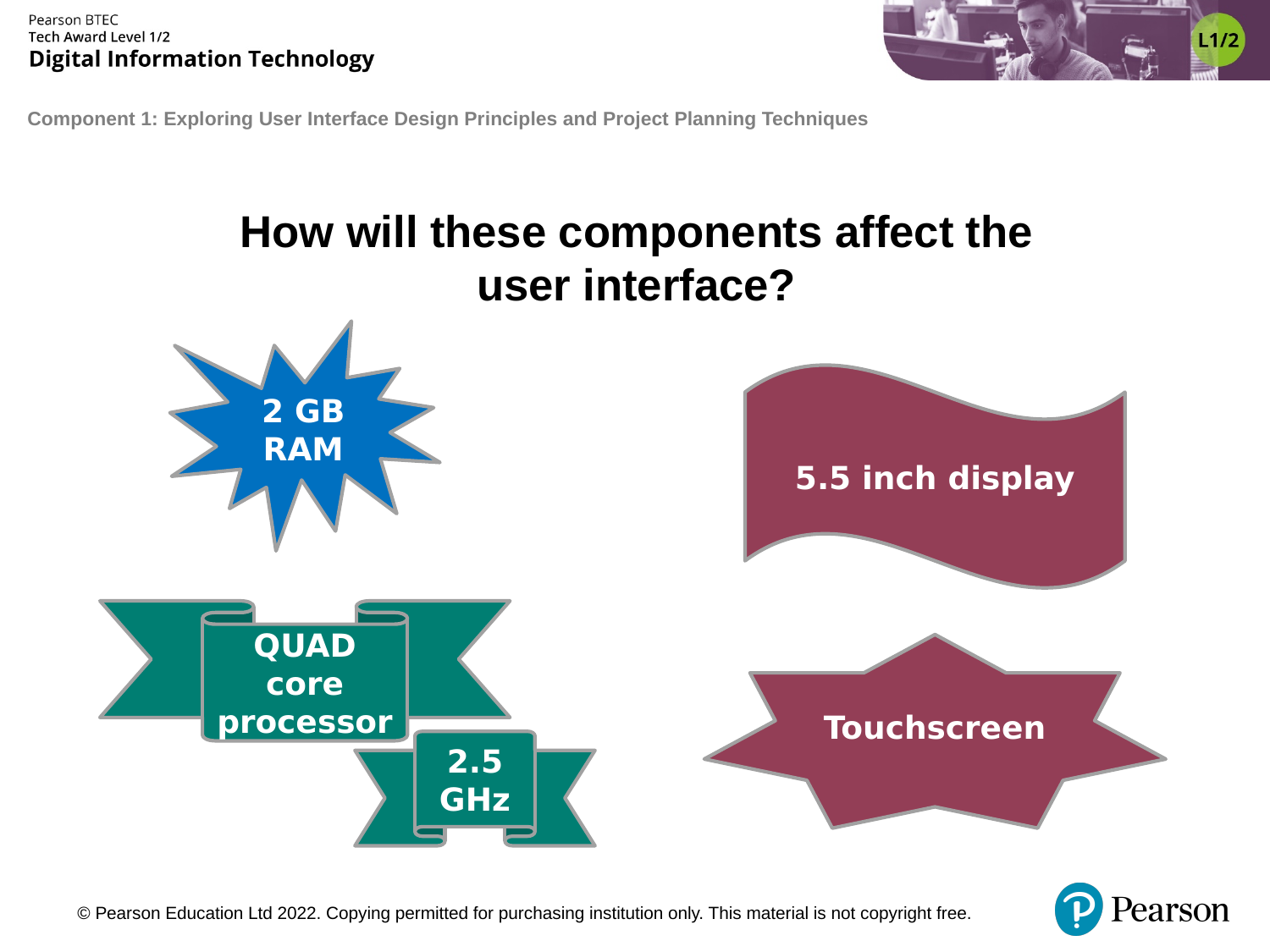

# How will these components affect the user interface?

2 GB RAM

5.5 inch display

QUAD core processor

Touchscreen

2.5 GHz